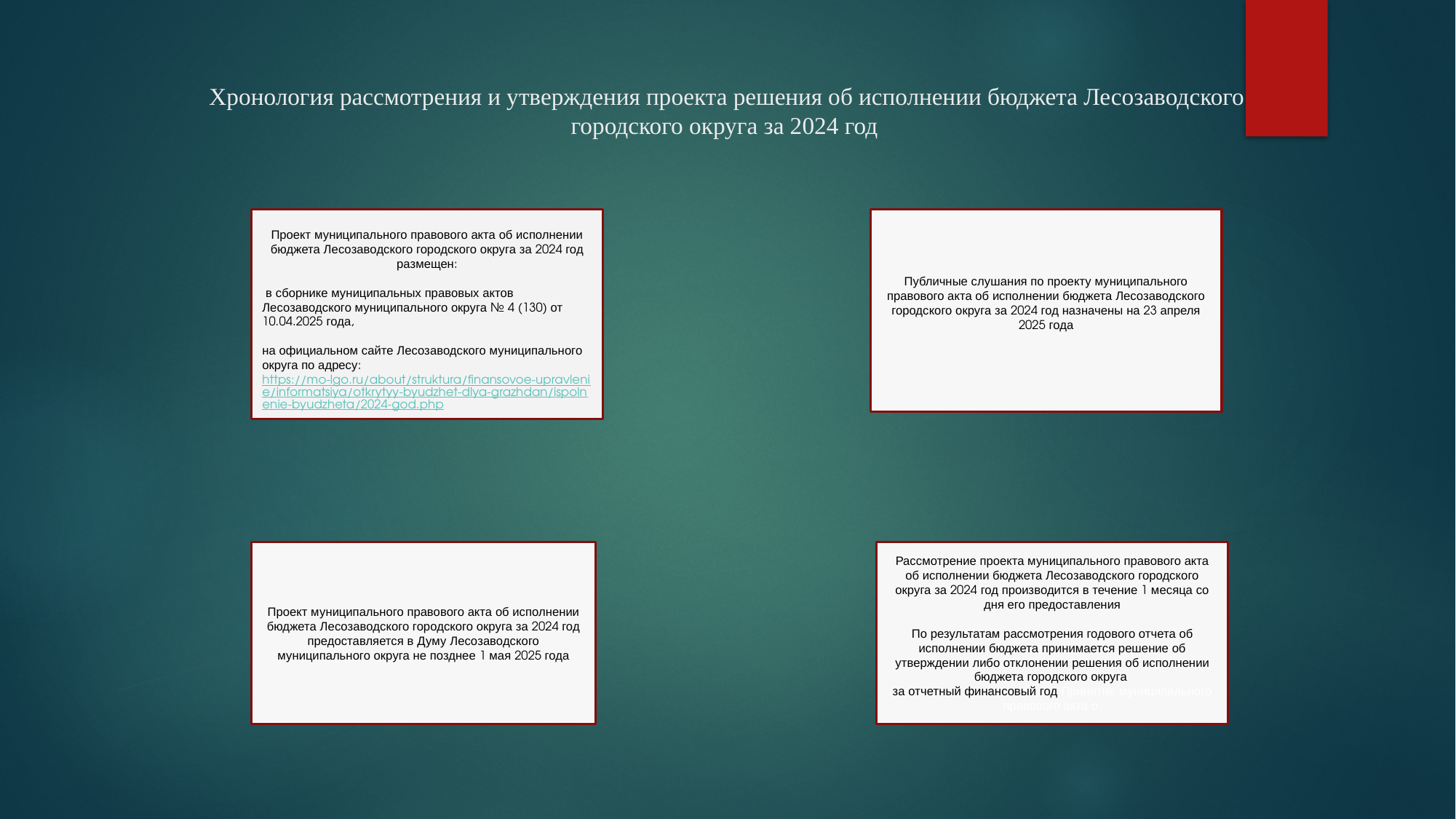

# Хронология рассмотрения и утверждения проекта решения об исполнении бюджета Лесозаводского городского округа за 2024 год
Проект муниципального правового акта об исполнении бюджета Лесозаводского городского округа за 2024 год размещен:

 в сборнике муниципальных правовых актов Лесозаводского муниципального округа № 4 (130) от 10.04.2025 года,

на официальном сайте Лесозаводского муниципального округа по адресу: https://mo-lgo.ru/about/struktura/finansovoe-upravlenie/informatsiya/otkrytyy-byudzhet-dlya-grazhdan/ispolnenie-byudzheta/2024-god.php

Публичные слушания по проекту муниципального правового акта об исполнении бюджета Лесозаводского городского округа за 2024 год назначены на 23 апреля 2025 года

Проект муниципального правового акта об исполнении бюджета Лесозаводского городского округа за 2024 год предоставляется в Думу Лесозаводского муниципального округа не позднее 1 мая 2025 года
Рассмотрение проекта муниципального правового акта об исполнении бюджета Лесозаводского городского округа за 2024 год производится в течение 1 месяца со дня его предоставления

По результатам рассмотрения годового отчета об исполнении бюджета принимается решение об утверждении либо отклонении решения об исполнении бюджета городского округа
за отчетный финансовый год Принятие муниципального правового акта о